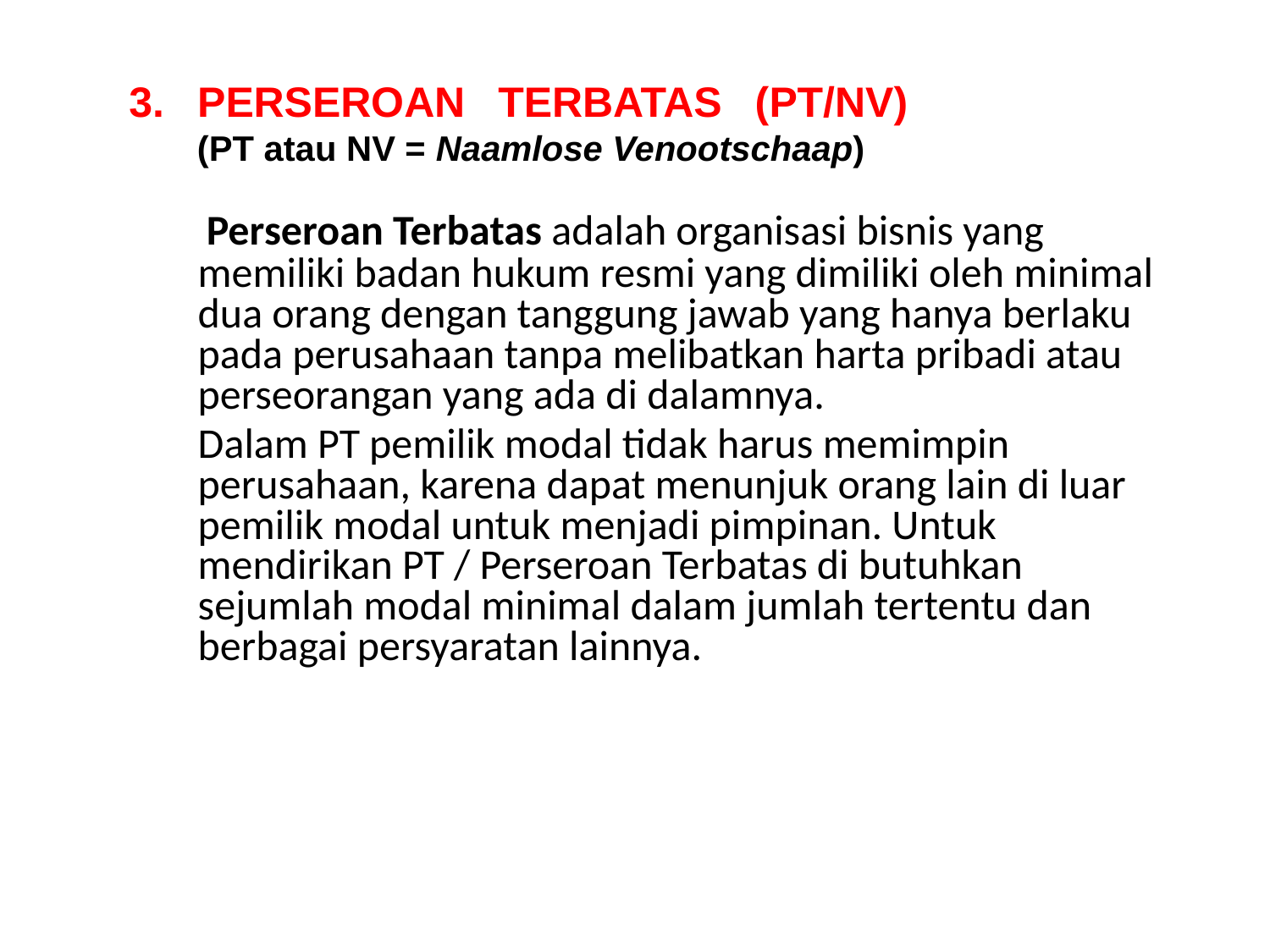

# 3. PERSEROAN TERBATAS (PT/NV) (PT atau NV = Naamlose Venootschaap)
     Perseroan Terbatas adalah organisasi bisnis yang memiliki badan hukum resmi yang dimiliki oleh minimal dua orang dengan tanggung jawab yang hanya berlaku pada perusahaan tanpa melibatkan harta pribadi atau perseorangan yang ada di dalamnya.
     Dalam PT pemilik modal tidak harus memimpin perusahaan, karena dapat menunjuk orang lain di luar pemilik modal untuk menjadi pimpinan. Untuk mendirikan PT / Perseroan Terbatas di butuhkan sejumlah modal minimal dalam jumlah tertentu dan berbagai persyaratan lainnya.